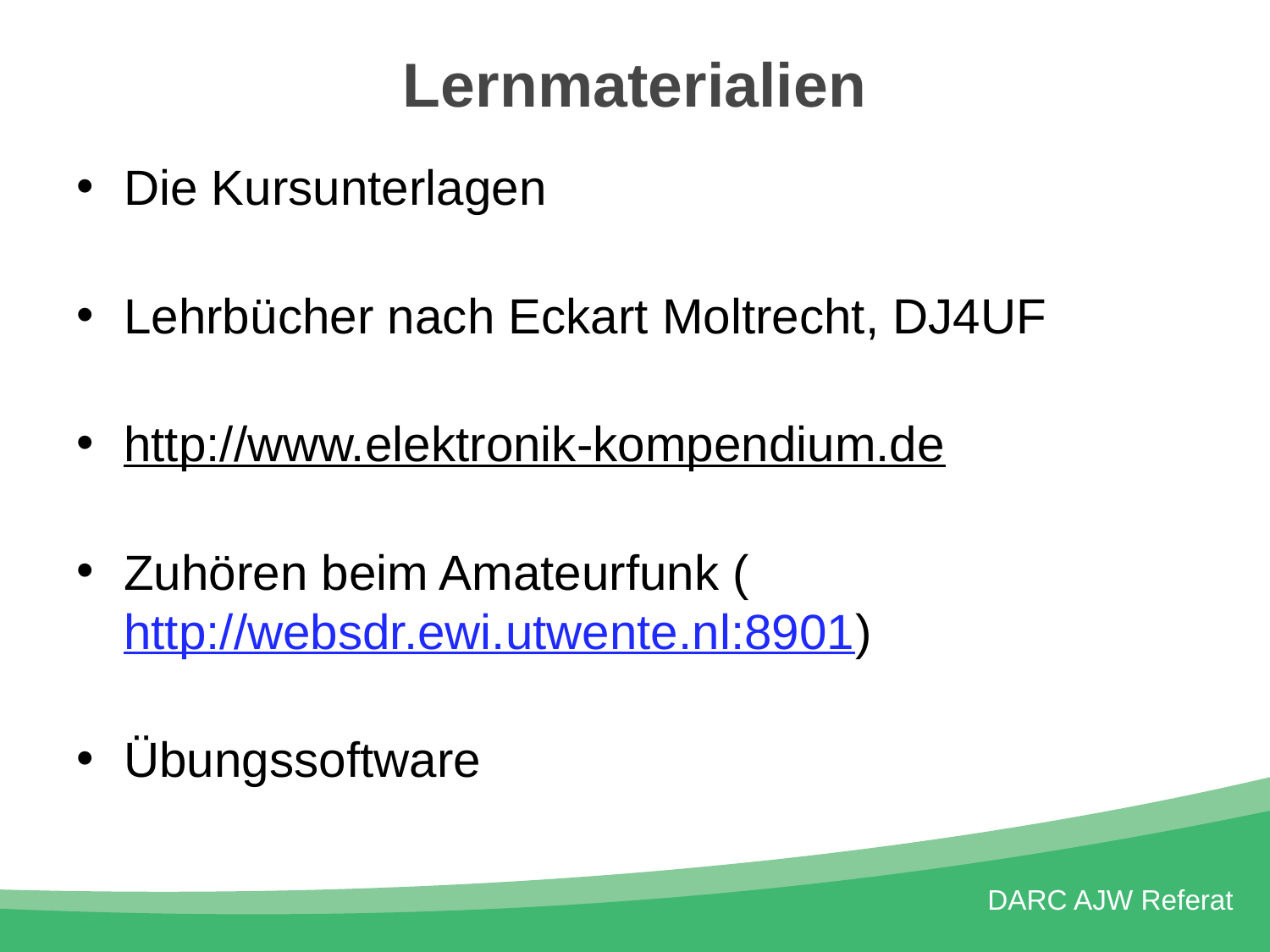

# Lernmaterialien
Die Kursunterlagen
Lehrbücher nach Eckart Moltrecht, DJ4UF
http://www.elektronik-kompendium.de
Zuhören beim Amateurfunk (http://websdr.ewi.utwente.nl:8901)
Übungssoftware